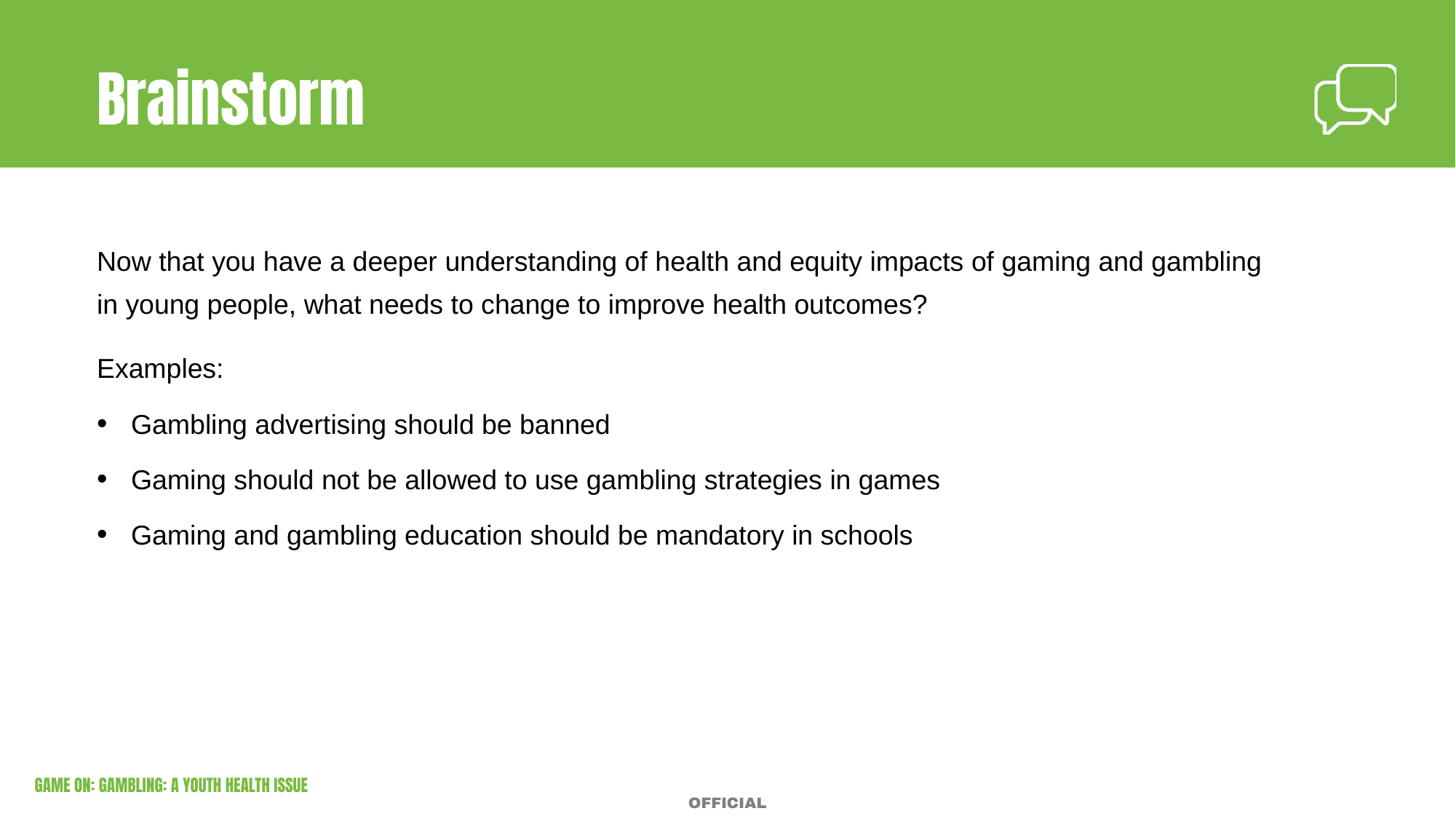

Brainstorm
Now that you have a deeper understanding of health and equity impacts of gaming and gambling in young people, what needs to change to improve health outcomes?
Examples:
Gambling advertising should be banned
Gaming should not be allowed to use gambling strategies in games
Gaming and gambling education should be mandatory in schools